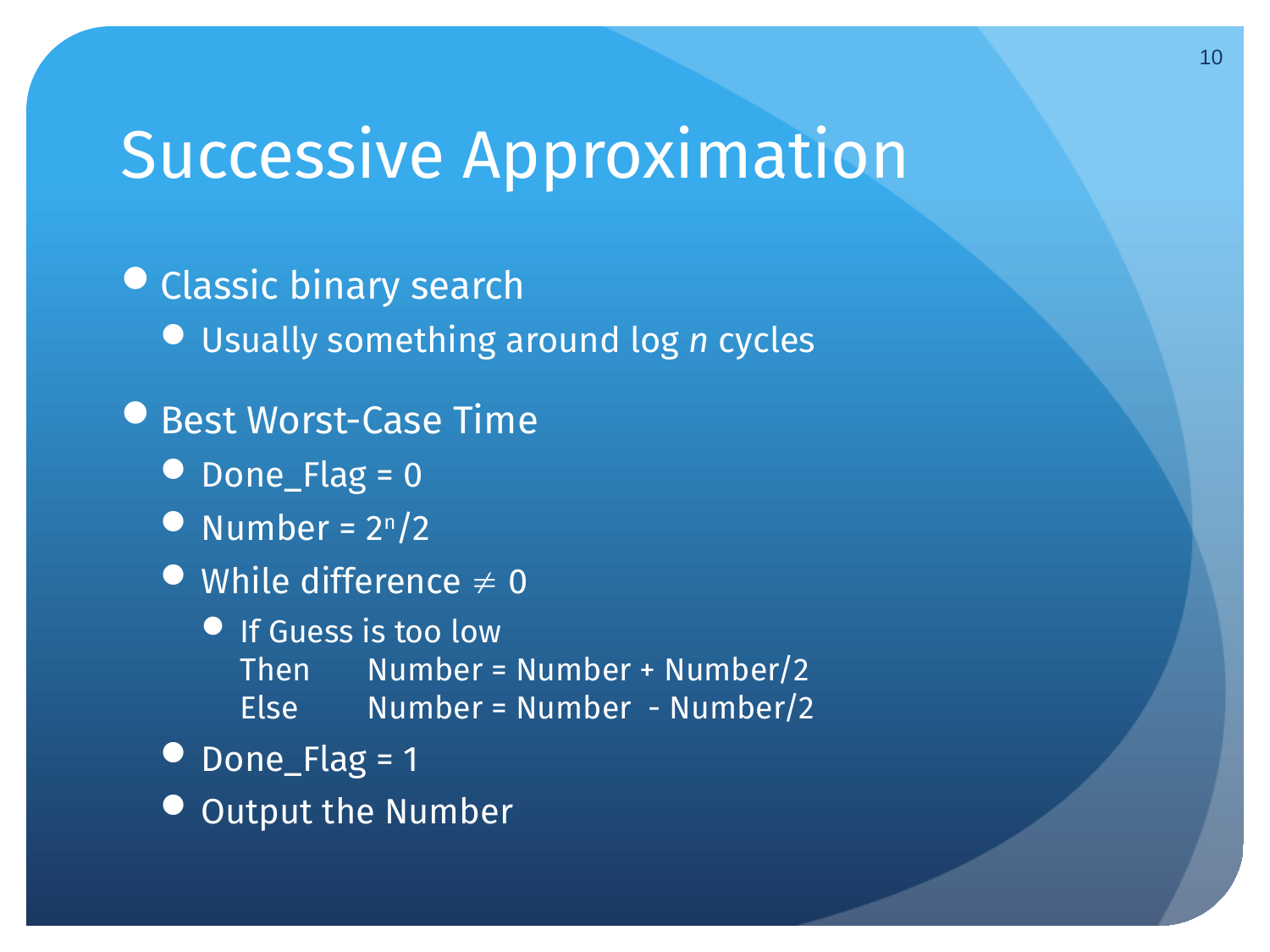

10
# Successive Approximation
Classic binary search
Usually something around log n cycles
Best Worst-Case Time
Done_Flag = 0
Number = 2n/2
While difference ≠ 0
If Guess is too low
Then	Number = Number + Number/2
Else	Number = Number  - Number/2
Done_Flag = 1
Output the Number